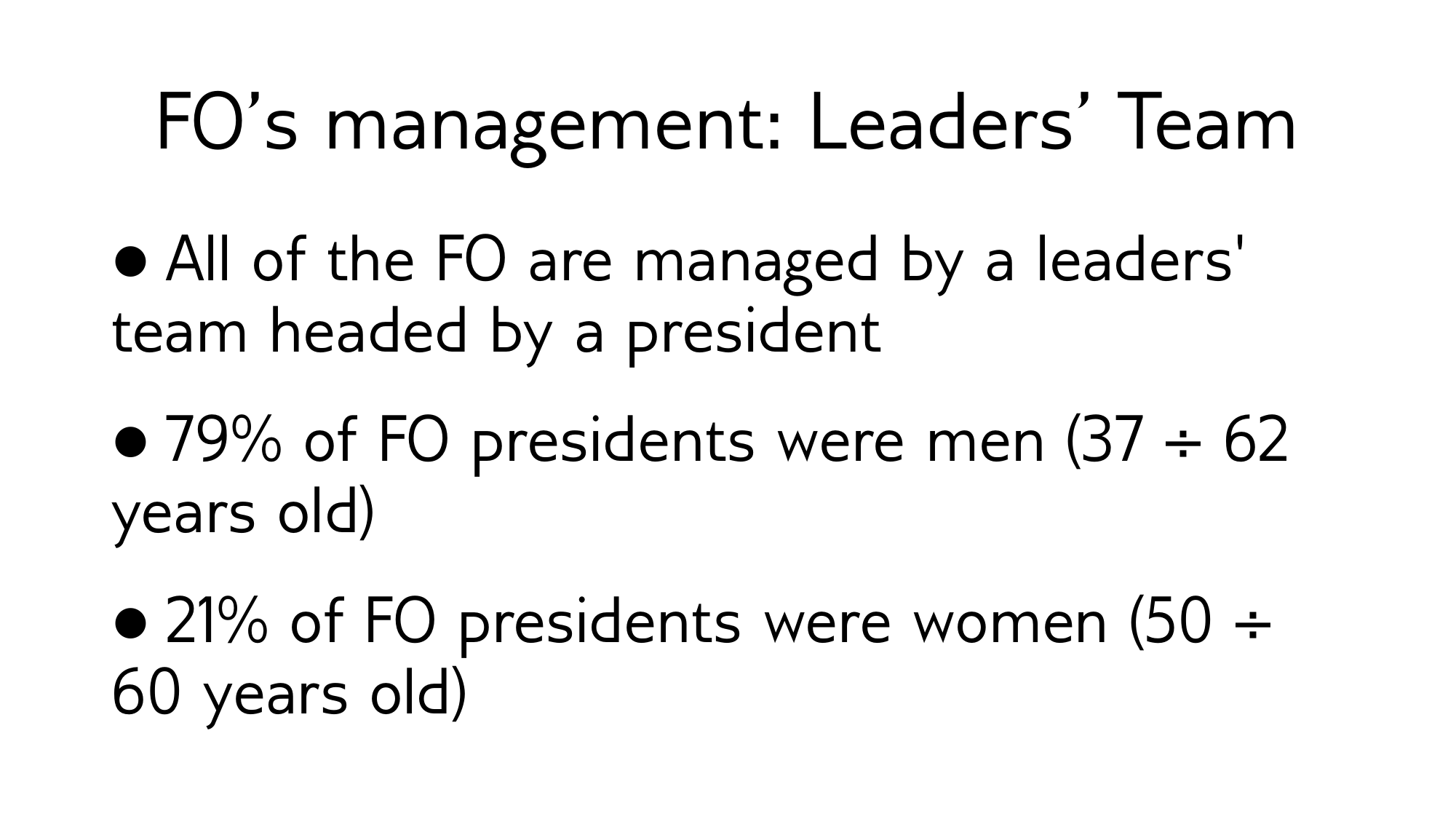

# FO’s management: Leaders’ Team
● All of the FO are managed by a leaders' team headed by a president

● 79% of FO presidents were men (37 ÷ 62 years old)

● 21% of FO presidents were women (50 ÷ 60 years old)